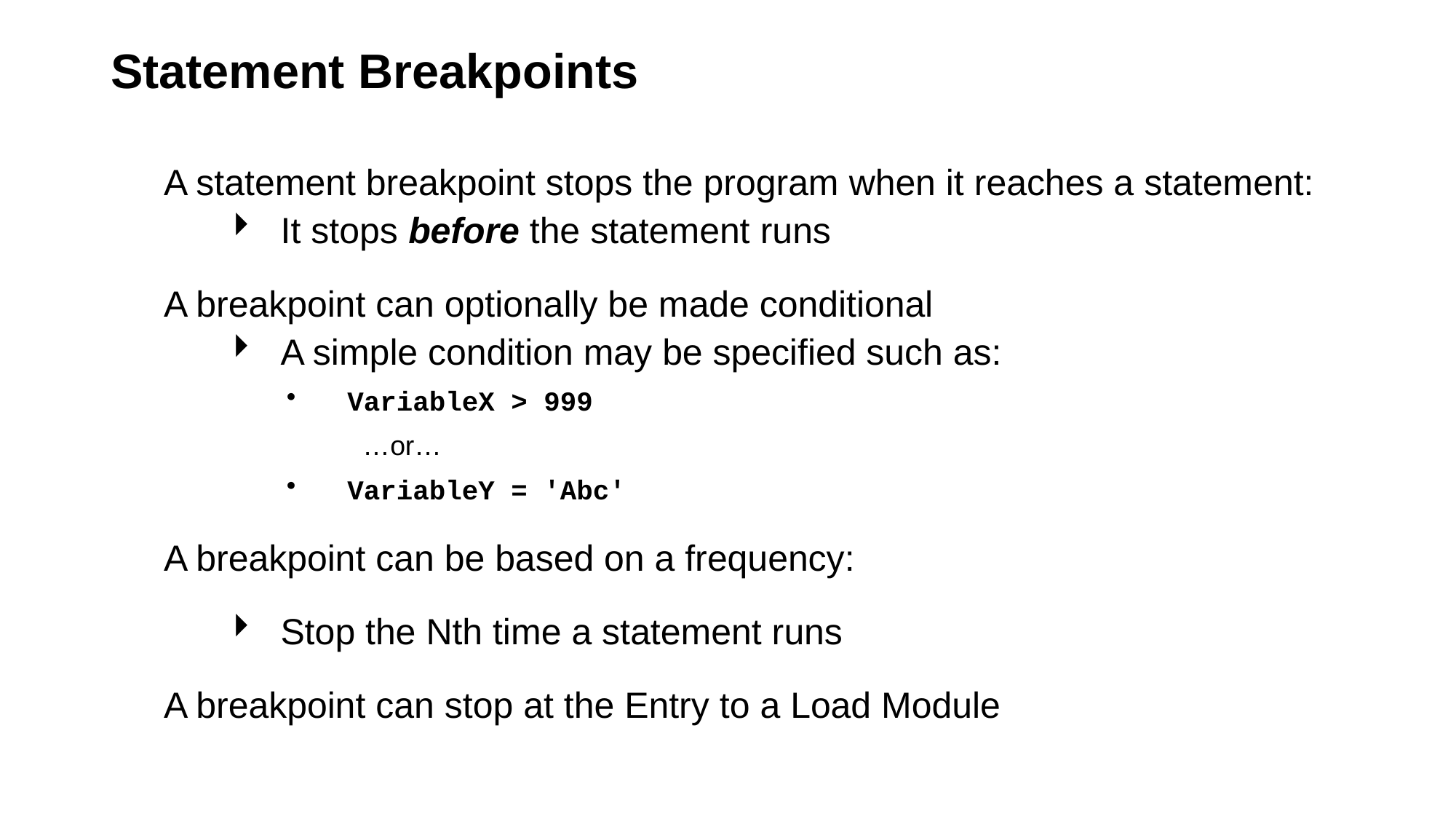

# Statement Breakpoints
A statement breakpoint stops the program when it reaches a statement:
It stops before the statement runs
A breakpoint can optionally be made conditional
A simple condition may be specified such as:
VariableX > 999
          …or…
VariableY = 'Abc'
A breakpoint can be based on a frequency:
Stop the Nth time a statement runs
A breakpoint can stop at the Entry to a Load Module